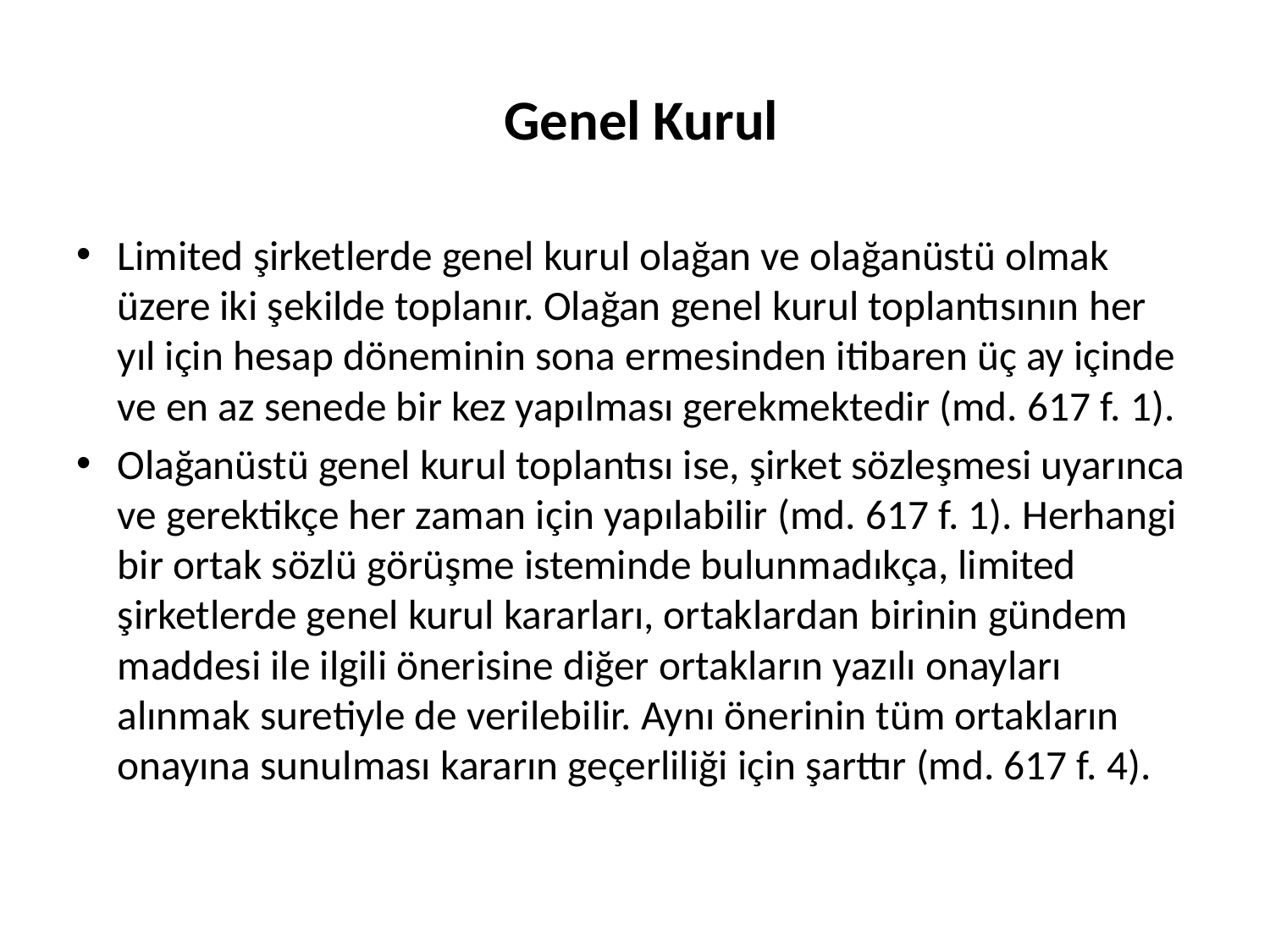

# Genel Kurul
Limited şirketlerde genel kurul olağan ve olağanüstü olmak üzere iki şekilde toplanır. Olağan genel kurul toplantısının her yıl için hesap döneminin sona ermesinden itibaren üç ay içinde ve en az senede bir kez yapılması gerekmektedir (md. 617 f. 1).
Olağanüstü genel kurul toplantısı ise, şirket sözleşmesi uyarınca ve gerektikçe her zaman için yapılabilir (md. 617 f. 1). Herhangi bir ortak sözlü görüşme isteminde bulunmadıkça, limited şirketlerde genel kurul kararları, ortaklardan birinin gündem maddesi ile ilgili önerisine diğer ortakların yazılı onayları alınmak suretiyle de verilebilir. Aynı önerinin tüm ortakların onayına sunulması kararın geçerliliği için şarttır (md. 617 f. 4).